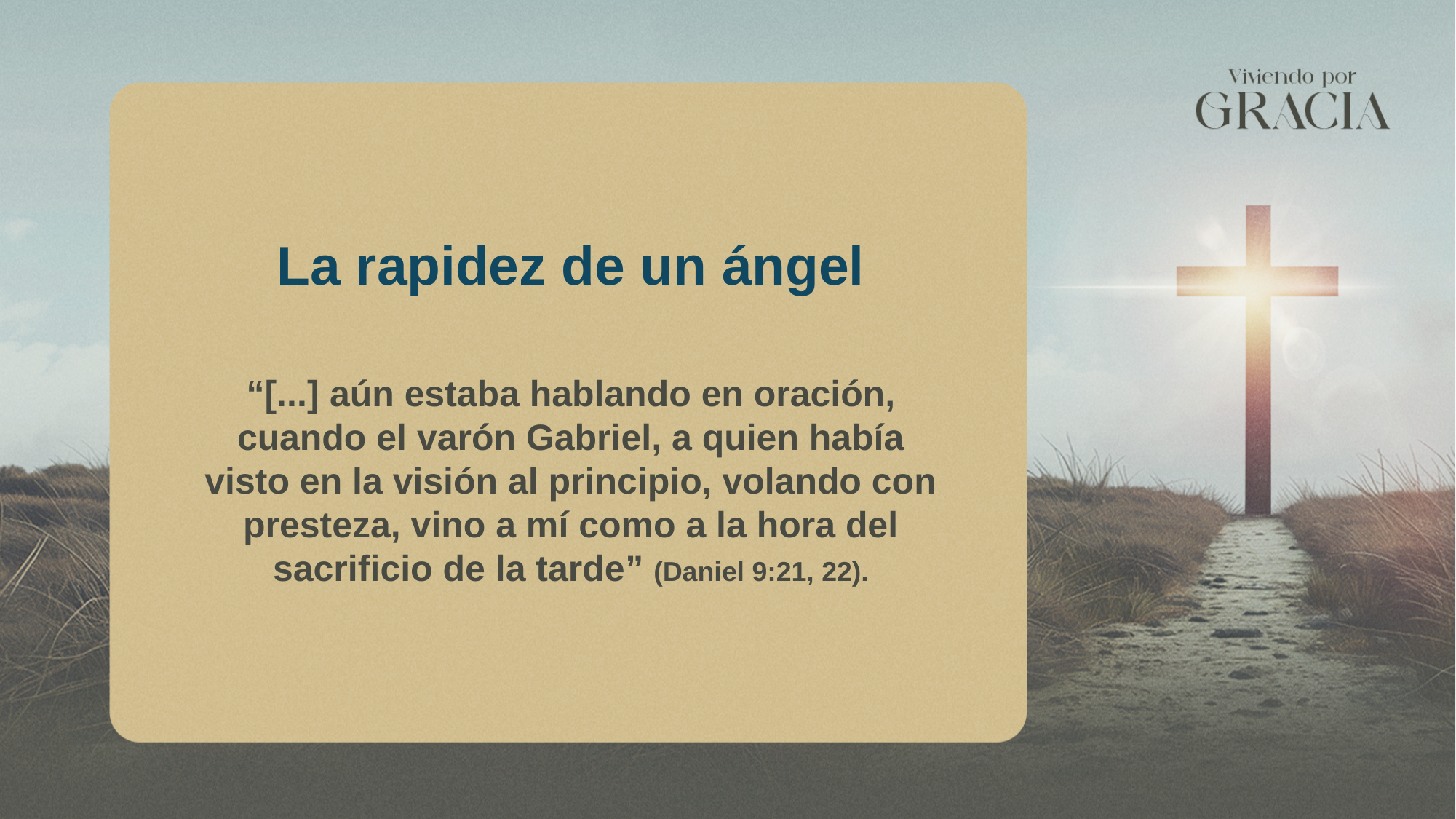

La rapidez de un ángel

“[...] aún estaba hablando en oración, cuando el varón Gabriel, a quien había visto en la visión al principio, volando con presteza, vino a mí como a la hora del sacrificio de la tarde” (Daniel 9:21, 22).